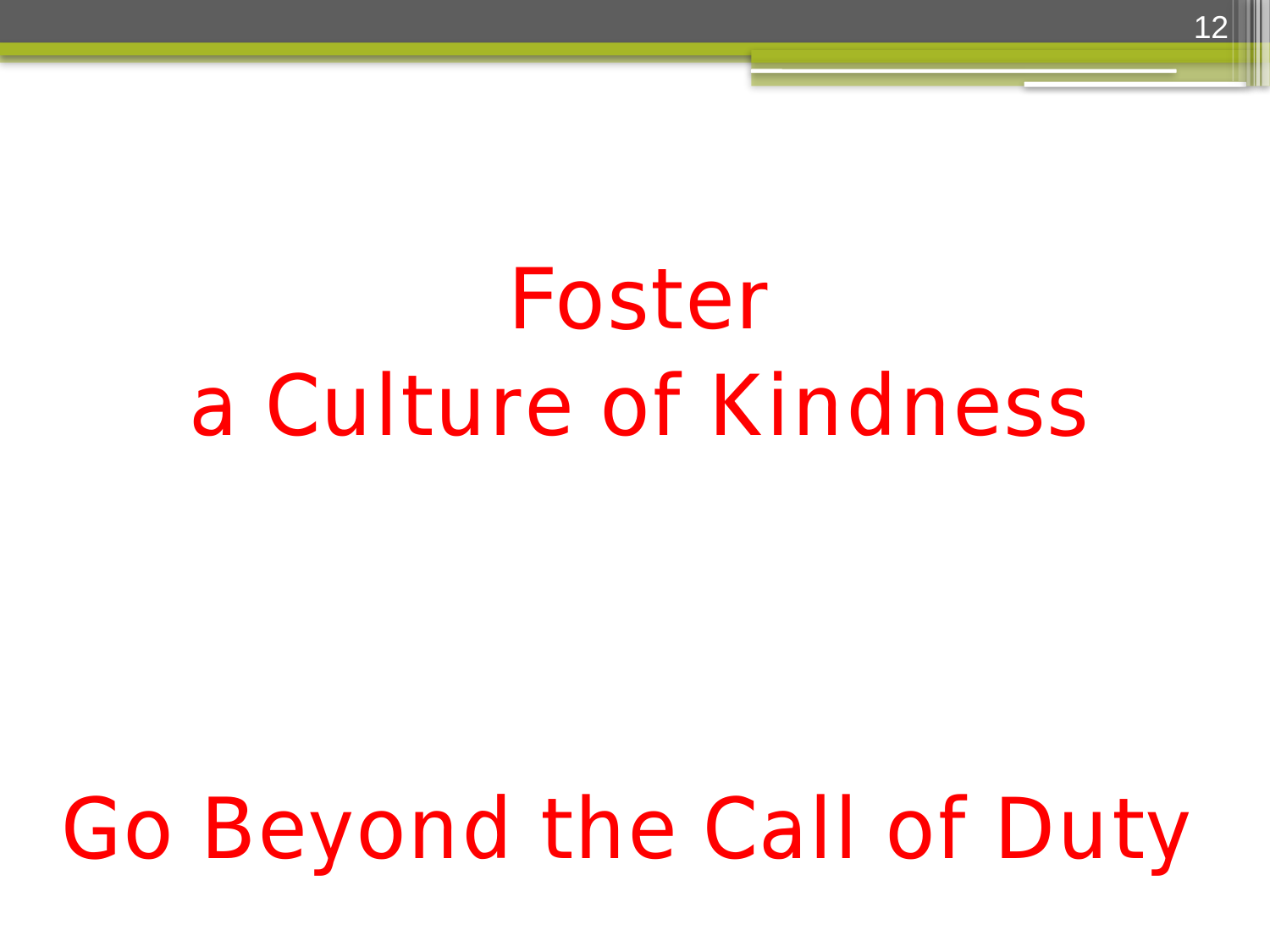

12

Foster
a Culture of Kindness

Go Beyond the Call of Duty